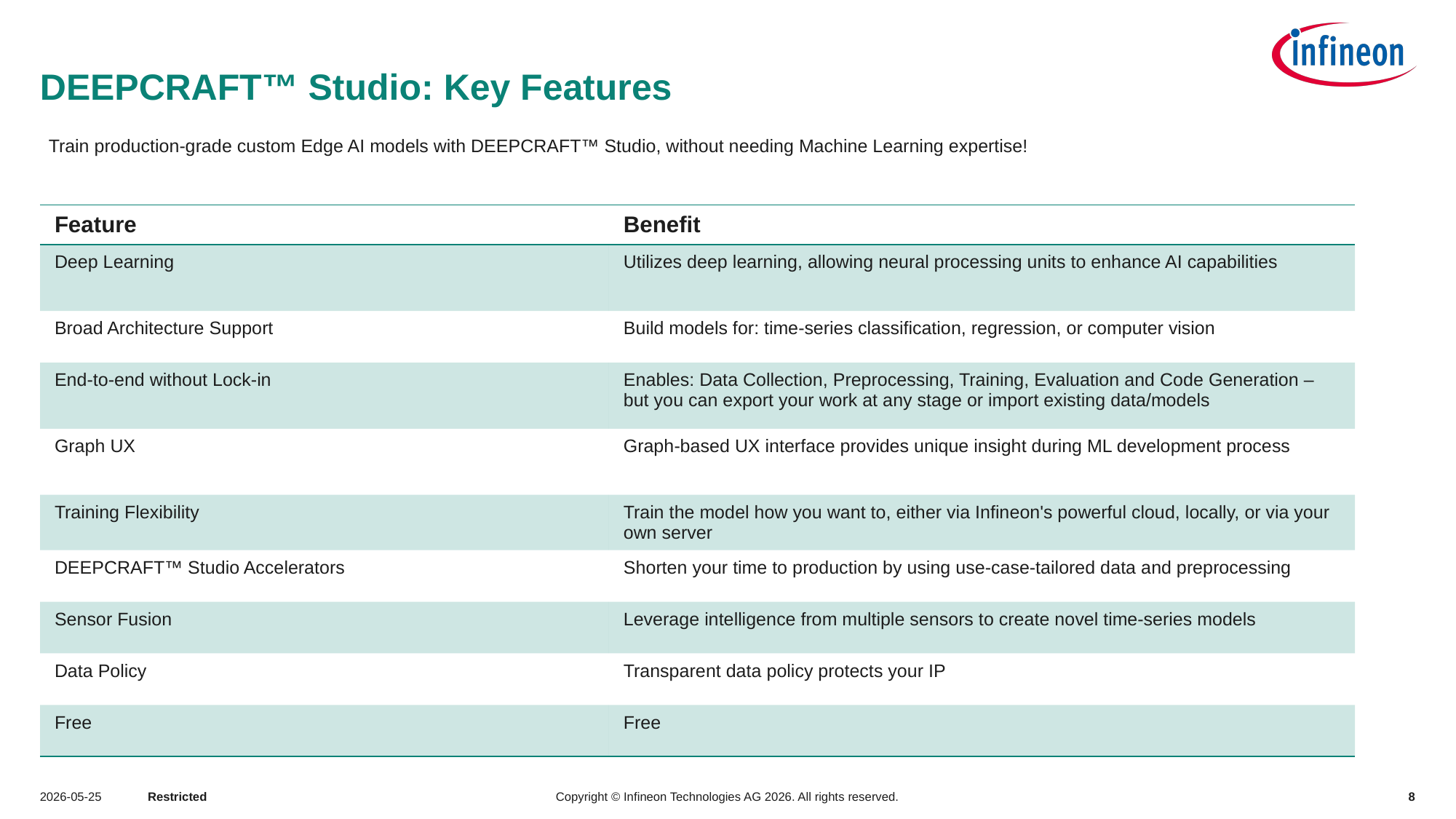

# DEEPCRAFT™ Studio: Key Features
Train production-grade custom Edge AI models with DEEPCRAFT™ Studio, without needing Machine Learning expertise!
| Feature | Benefit |
| --- | --- |
| Deep Learning | Utilizes deep learning, allowing neural processing units to enhance AI capabilities |
| Broad Architecture Support | Build models for: time-series classification, regression, or computer vision |
| End-to-end without Lock-in | Enables: Data Collection, Preprocessing, Training, Evaluation and Code Generation – but you can export your work at any stage or import existing data/models |
| Graph UX | Graph-based UX interface provides unique insight during ML development process |
| Training Flexibility | Train the model how you want to, either via Infineon's powerful cloud, locally, or via your own server |
| DEEPCRAFT™ Studio Accelerators | Shorten your time to production by using use-case-tailored data and preprocessing |
| Sensor Fusion | Leverage intelligence from multiple sensors to create novel time-series models |
| Data Policy | Transparent data policy protects your IP |
| Free | Free |